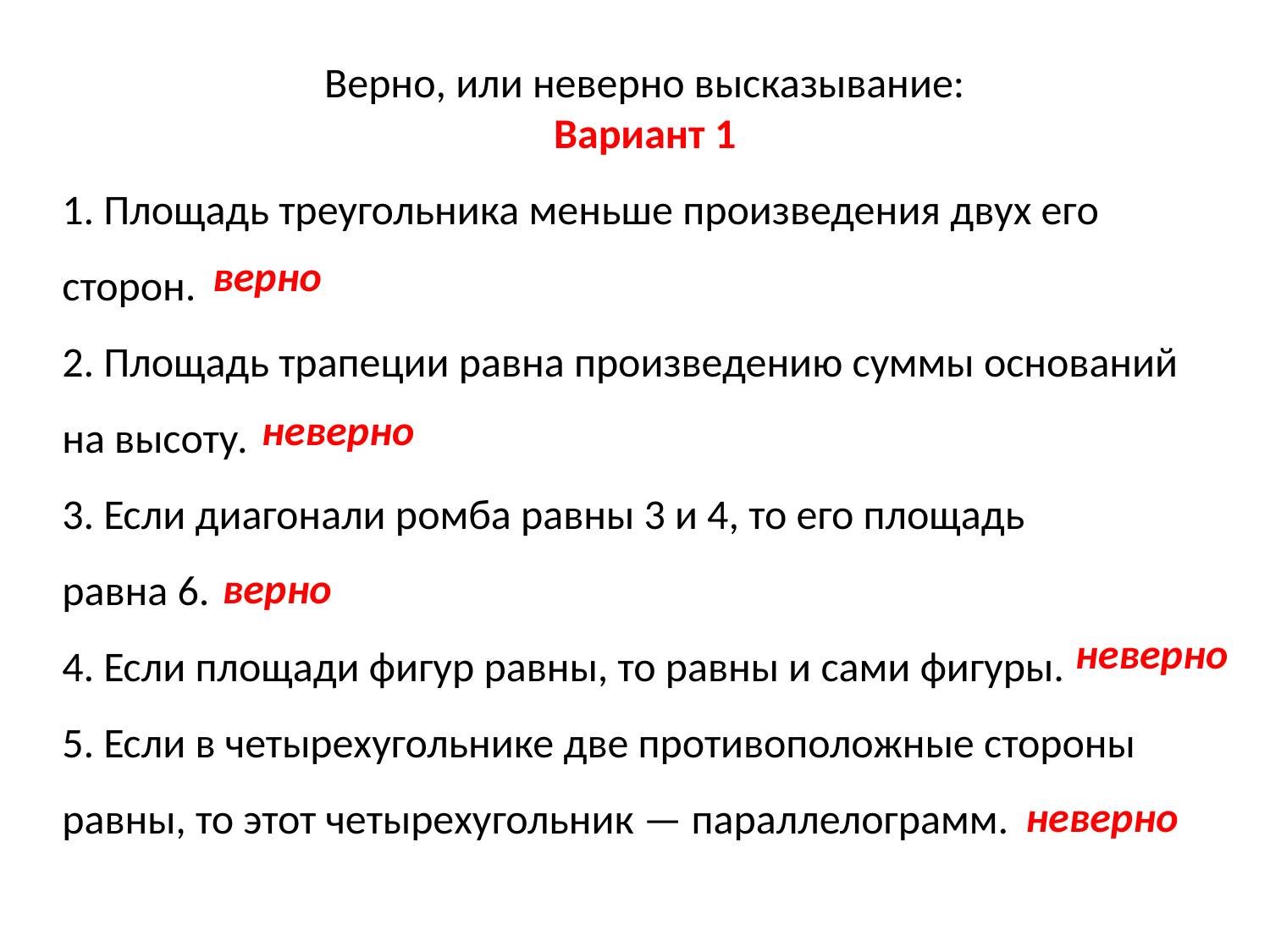

Верно, или неверно высказывание:
Вариант 1
1. Площадь треугольника меньше произведения двух его сторон.
2. Площадь трапеции равна произведению суммы оснований на высоту.
3. Если диагонали ромба равны 3 и 4, то его площадь
равна 6.
4. Если площади фигур равны, то равны и сами фигуры.
5. Если в четырехугольнике две противоположные стороны равны, то этот четырехугольник — параллелограмм.

верно
неверно
верно
неверно
неверно